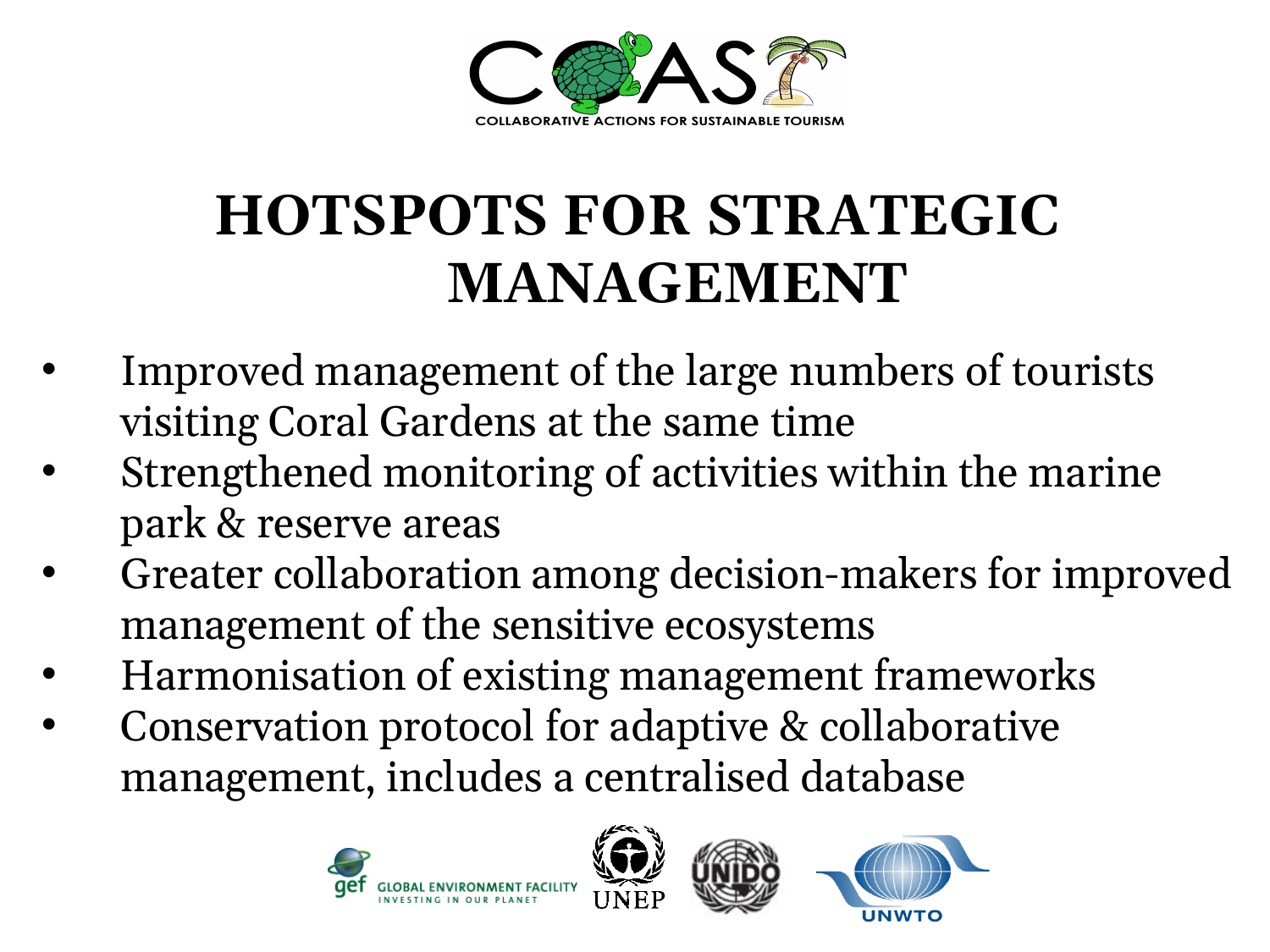

HOTSPOTS FOR STRATEGIC MANAGEMENT

Improved management of the large numbers of tourists visiting Coral Gardens at the same time
Strengthened monitoring of activities within the marine park & reserve areas
Greater collaboration among decision-makers for improved management of the sensitive ecosystems
Harmonisation of existing management frameworks
Conservation protocol for adaptive & collaborative management, includes a centralised database

#